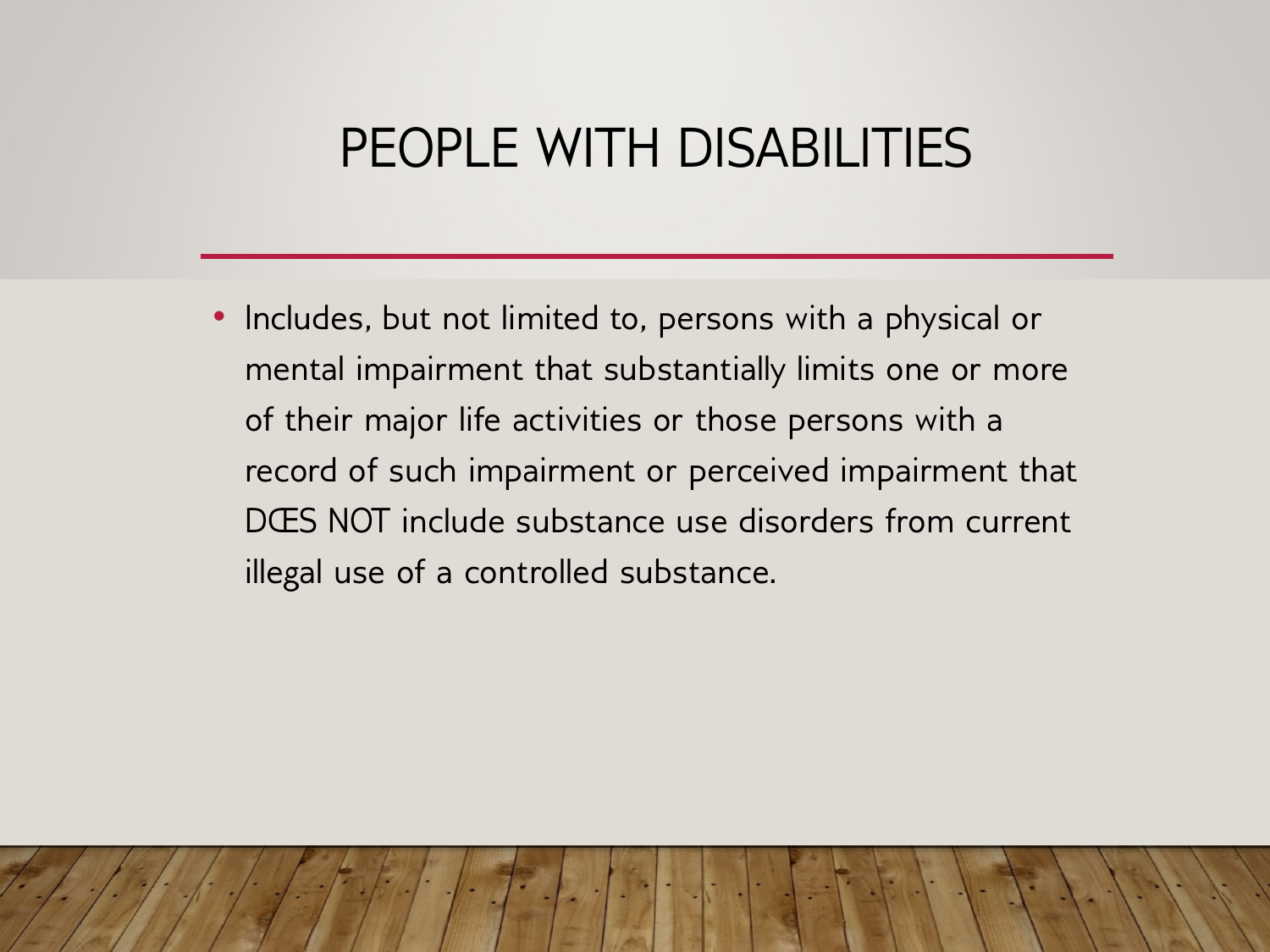

# PEOPLE WITH DISABILITIES
Includes, but not limited to, persons with a physical or mental impairment that substantially limits one or more of their major life activities or those persons with a record of such impairment or perceived impairment that DOES NOT include substance use disorders from current illegal use of a controlled substance.